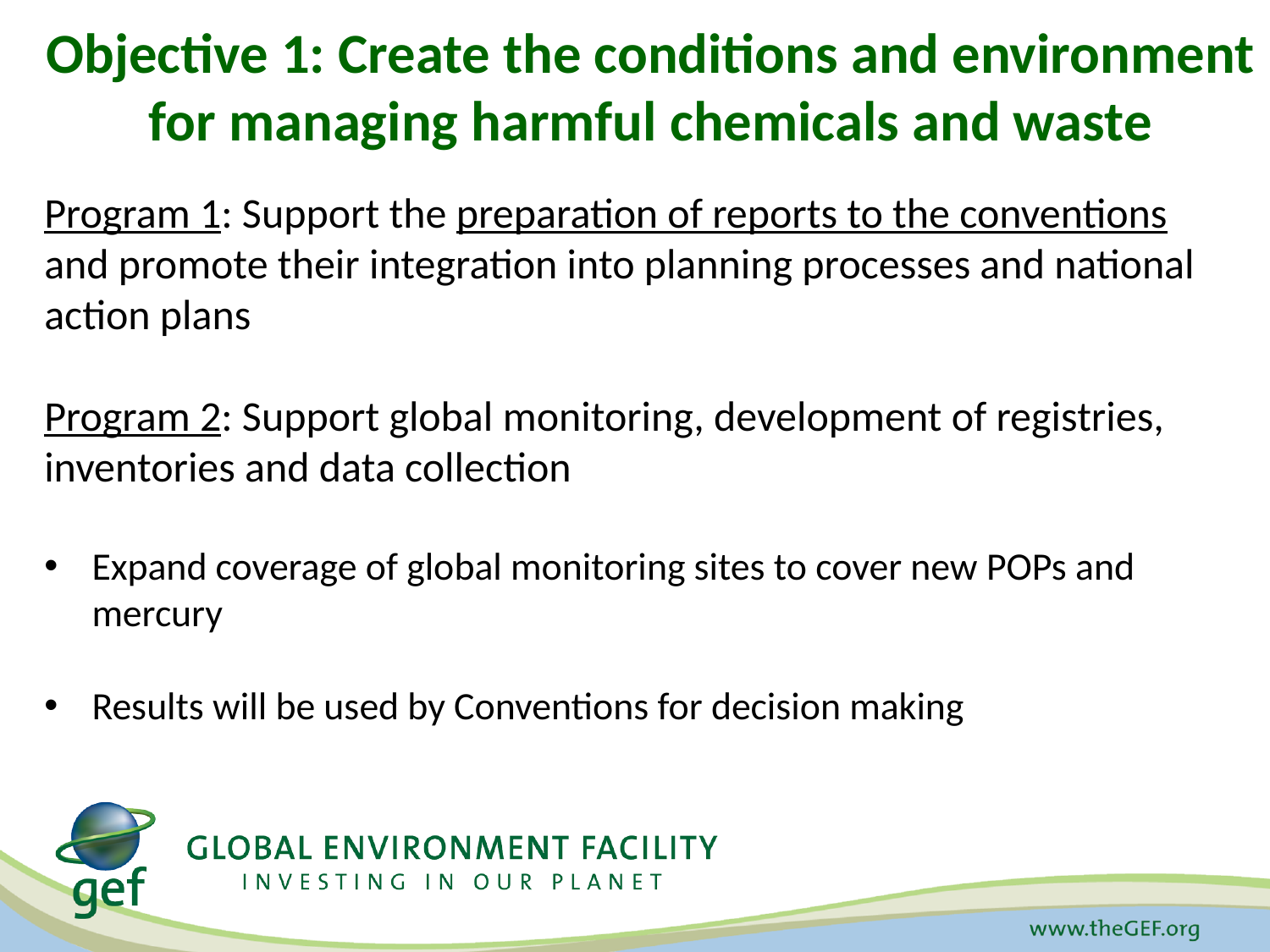

# Objective 1: Create the conditions and environment for managing harmful chemicals and waste
Program 1: Support the preparation of reports to the conventions and promote their integration into planning processes and national action plans
Program 2: Support global monitoring, development of registries, inventories and data collection

Expand coverage of global monitoring sites to cover new POPs and mercury

Results will be used by Conventions for decision making